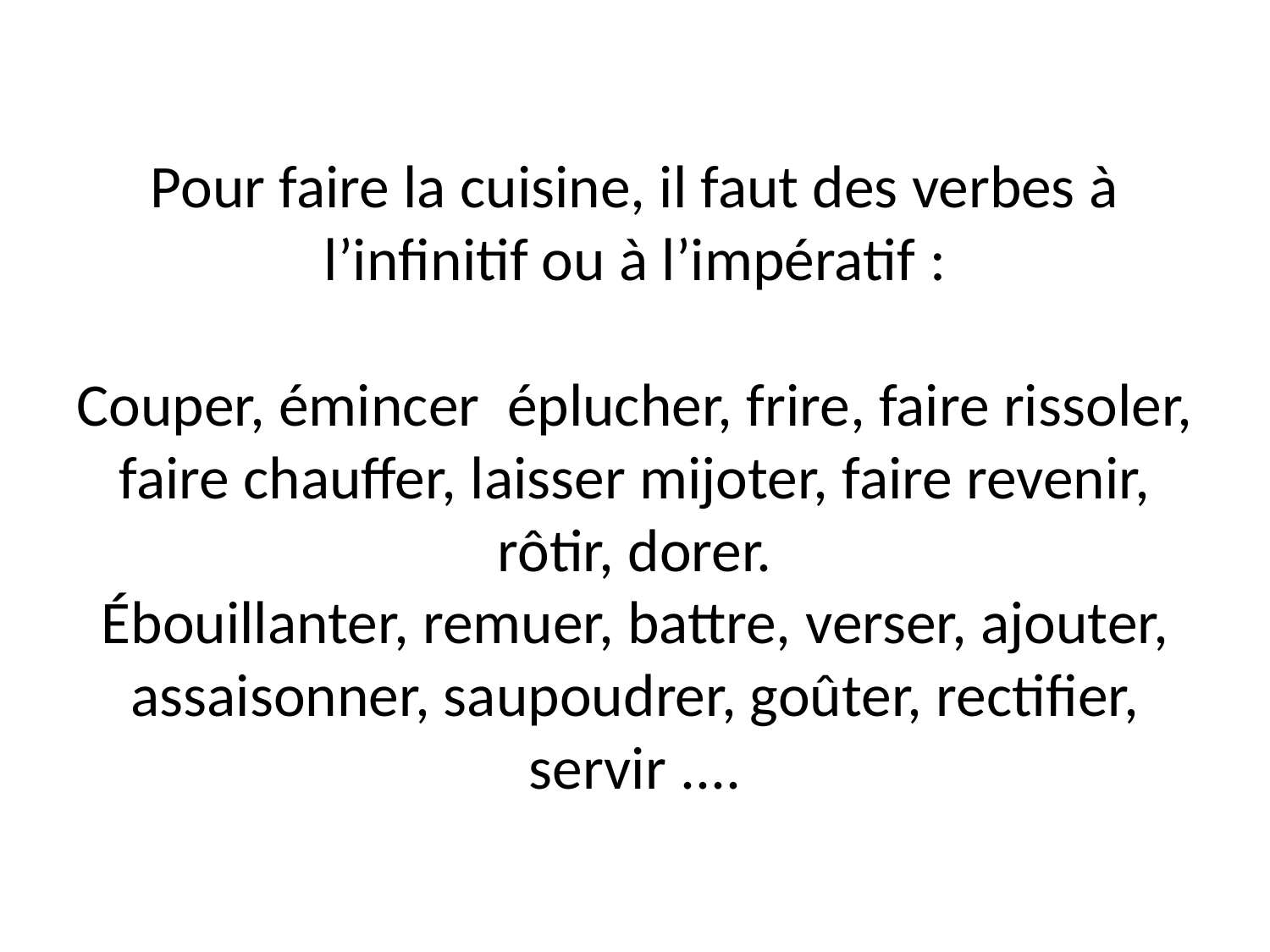

# Pour faire la cuisine, il faut des verbes à l’infinitif ou à l’impératif :   Couper, émincer  éplucher, frire, faire rissoler, faire chauffer, laisser mijoter, faire revenir, rôtir, dorer. Ébouillanter, remuer, battre, verser, ajouter, assaisonner, saupoudrer, goûter, rectifier, servir ....